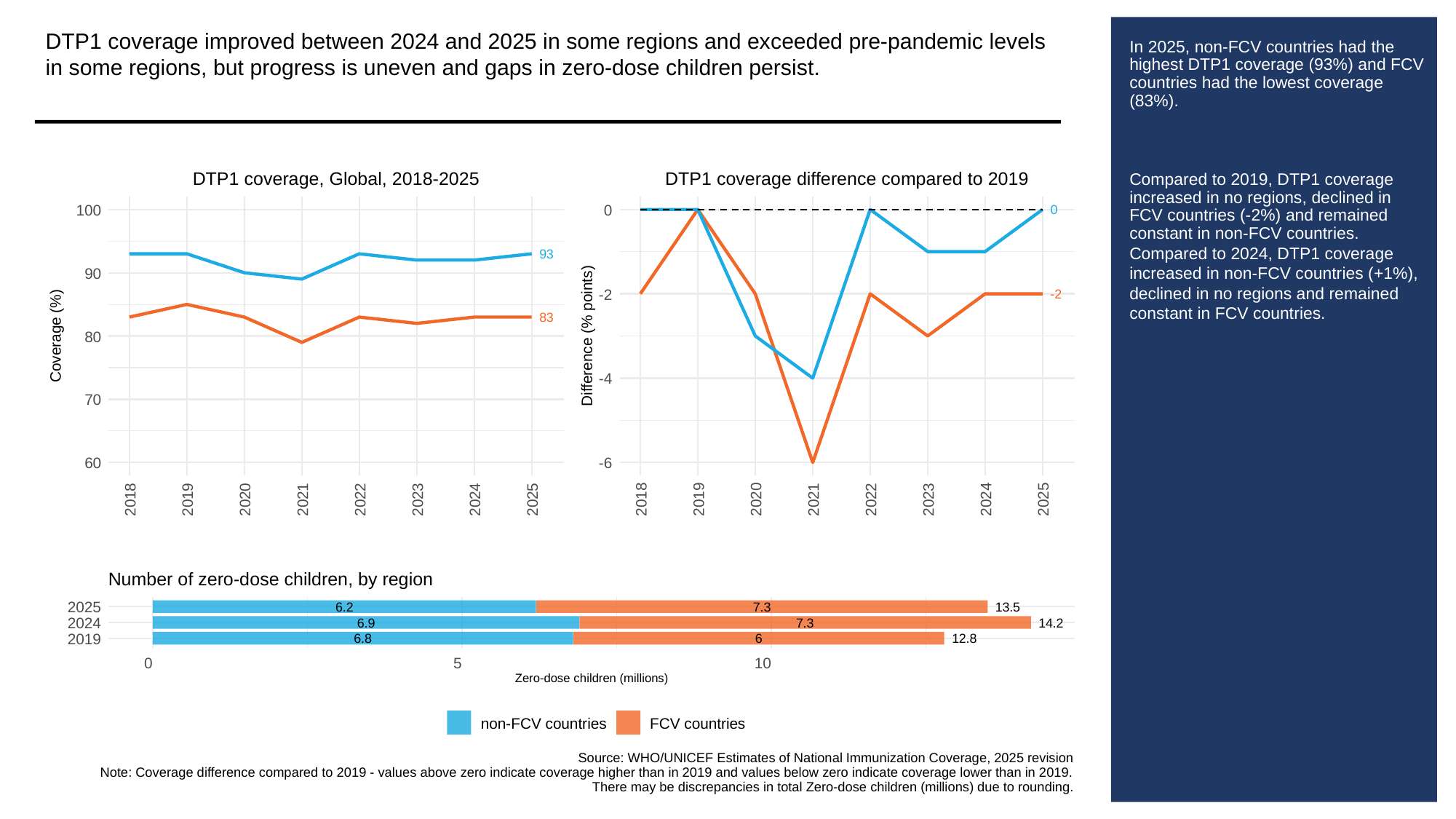

DTP1 coverage improved between 2024 and 2025 in some regions and exceeded pre-pandemic levels in some regions, but progress is uneven and gaps in zero-dose children persist.
# In 2025, non-FCV countries had the highest DTP1 coverage (93%) and FCV countries had the lowest coverage (83%).

Compared to 2019, DTP1 coverage increased in no regions, declined in FCV countries (-2%) and remained constant in non-FCV countries.
Compared to 2024, DTP1 coverage increased in non-FCV countries (+1%), declined in no regions and remained constant in FCV countries.

DTP1 coverage, Global, 2018-2025
DTP1 coverage difference compared to 2019

100
0
0

93

90

-2
-2

83
Coverage (%)
80
Difference (% points)

-4

70

60
-6

2018
2019
2020
2021
2022
2023
2024
2025
2018
2019
2020
2021
2022
2023
2024
2025
Number of zero-dose children, by region

2025
6.2
7.3
13.5

2024
6.9
7.3
14.2

2019
6.8
6
12.8

0
5
10
Zero-dose children (millions)

non-FCV countries
FCV countries
Source: WHO/UNICEF Estimates of National Immunization Coverage, 2025 revision
Note: Coverage difference compared to 2019 - values above zero indicate coverage higher than in 2019 and values below zero indicate coverage lower than in 2019.
There may be discrepancies in total Zero-dose children (millions) due to rounding.